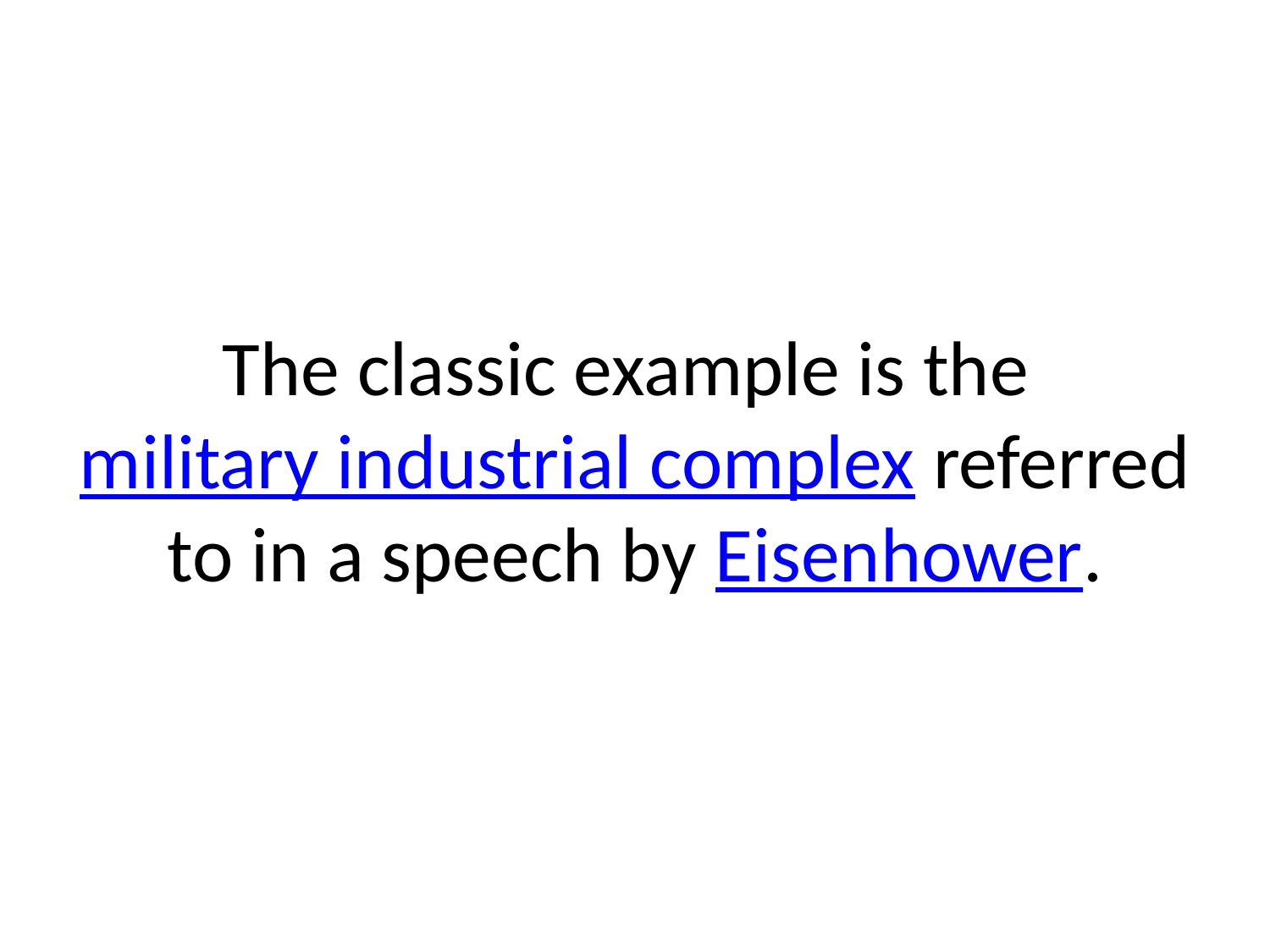

# The classic example is the military industrial complex referred to in a speech by Eisenhower.